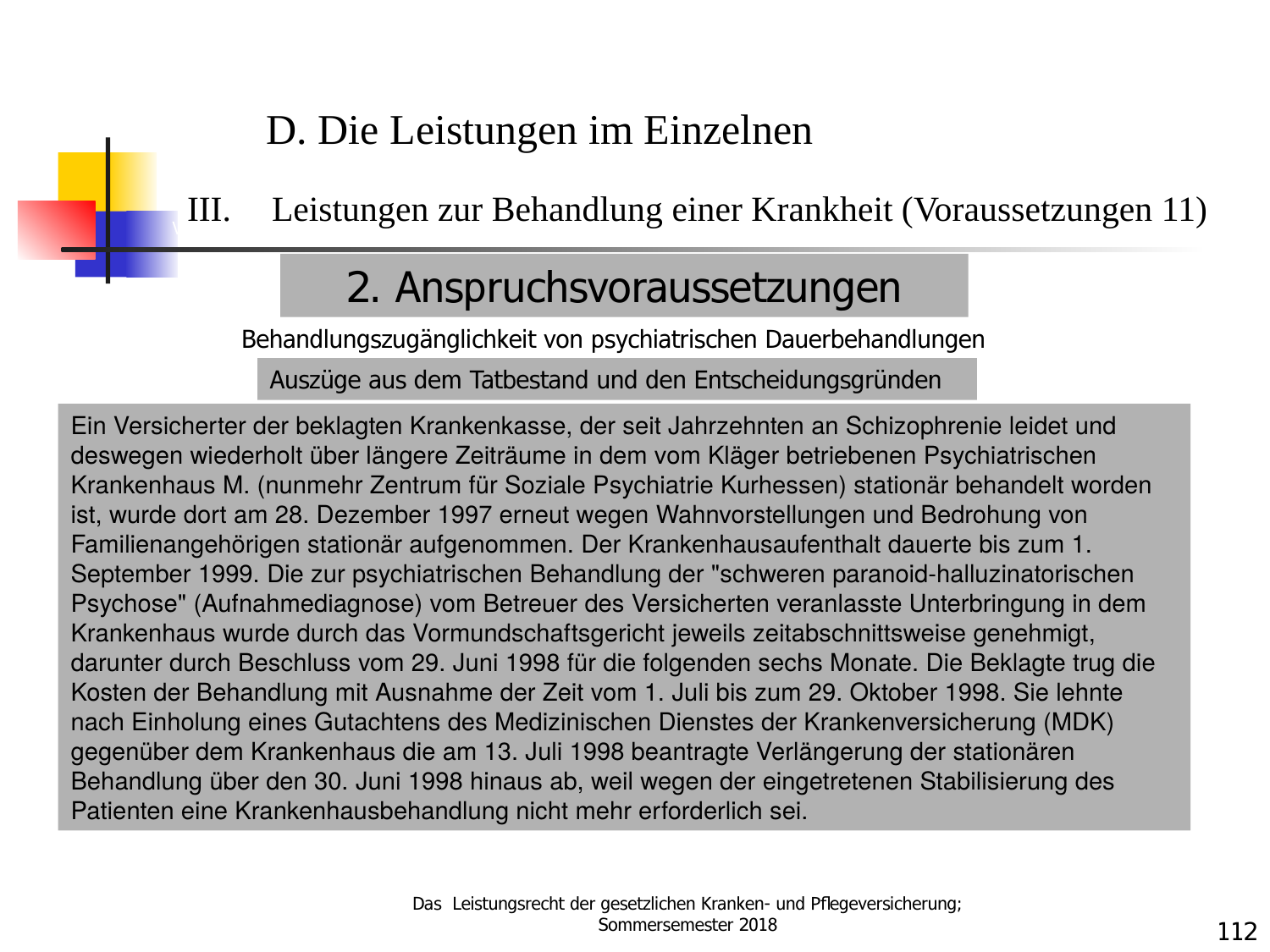

Voraussetzungen 11
D. Die Leistungen im Einzelnen

Leistungen zur Behandlung einer Krankheit (Voraussetzungen 11)
2. Anspruchsvoraussetzungen
Behandlungszugänglichkeit von psychiatrischen Dauerbehandlungen
Auszüge aus dem Tatbestand und den Entscheidungsgründen
Ein Versicherter der beklagten Krankenkasse, der seit Jahrzehnten an Schizophrenie leidet und deswegen wiederholt über längere Zeiträume in dem vom Kläger betriebenen Psychiatrischen Krankenhaus M. (nunmehr Zentrum für Soziale Psychiatrie Kurhessen) stationär behandelt worden ist, wurde dort am 28. Dezember 1997 erneut wegen Wahnvorstellungen und Bedrohung von Familienangehörigen stationär aufgenommen. Der Krankenhausaufenthalt dauerte bis zum 1. September 1999. Die zur psychiatrischen Behandlung der "schweren paranoid-halluzinatorischen Psychose" (Aufnahmediagnose) vom Betreuer des Versicherten veranlasste Unterbringung in dem Krankenhaus wurde durch das Vormundschaftsgericht jeweils zeitabschnittsweise genehmigt, darunter durch Beschluss vom 29. Juni 1998 für die folgenden sechs Monate. Die Beklagte trug die Kosten der Behandlung mit Ausnahme der Zeit vom 1. Juli bis zum 29. Oktober 1998. Sie lehnte nach Einholung eines Gutachtens des Medizinischen Dienstes der Krankenversicherung (MDK) gegenüber dem Krankenhaus die am 13. Juli 1998 beantragte Verlängerung der stationären Behandlung über den 30. Juni 1998 hinaus ab, weil wegen der eingetretenen Stabilisierung des Patienten eine Krankenhausbehandlung nicht mehr erforderlich sei.
Krankheit
Das  Leistungsrecht der gesetzlichen Kranken- und Pflegeversicherung; Sommersemester 2018
112